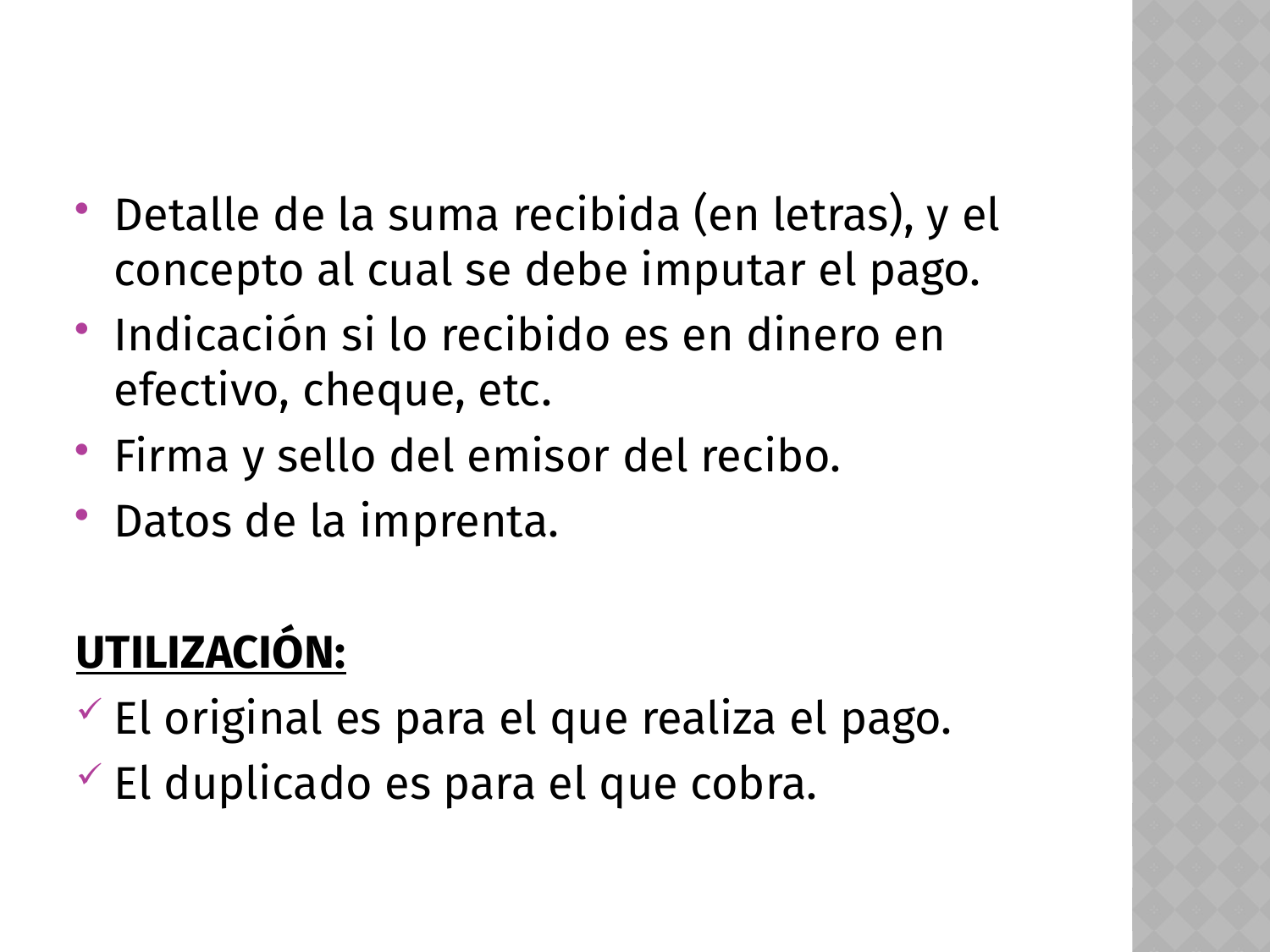

#
Detalle de la suma recibida (en letras), y el concepto al cual se debe imputar el pago.
Indicación si lo recibido es en dinero en efectivo, cheque, etc.
Firma y sello del emisor del recibo.
Datos de la imprenta.

UTILIZACIÓN:
El original es para el que realiza el pago.
El duplicado es para el que cobra.